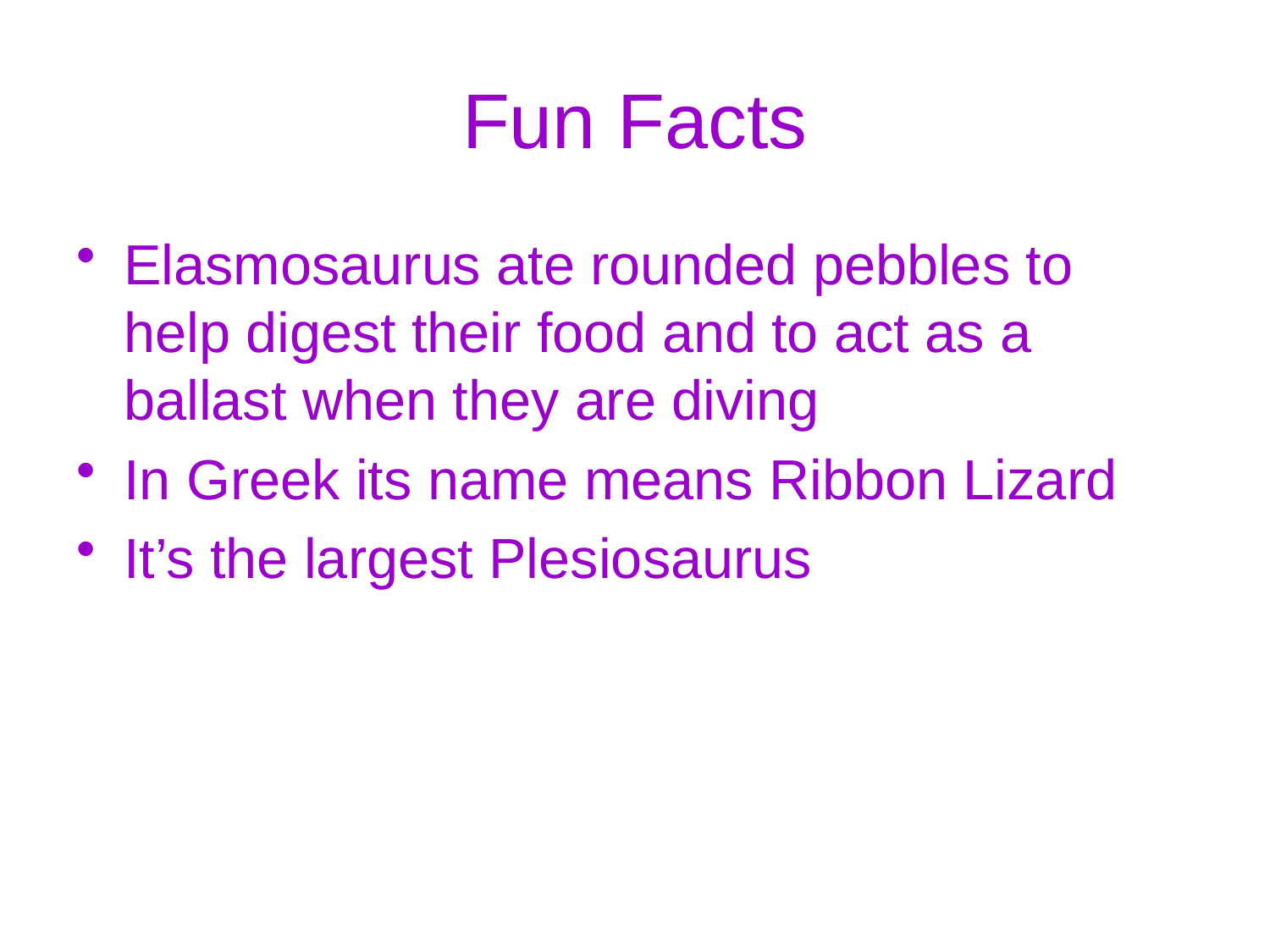

# Fun Facts
Elasmosaurus ate rounded pebbles to help digest their food and to act as a ballast when they are diving
In Greek its name means Ribbon Lizard
It’s the largest Plesiosaurus